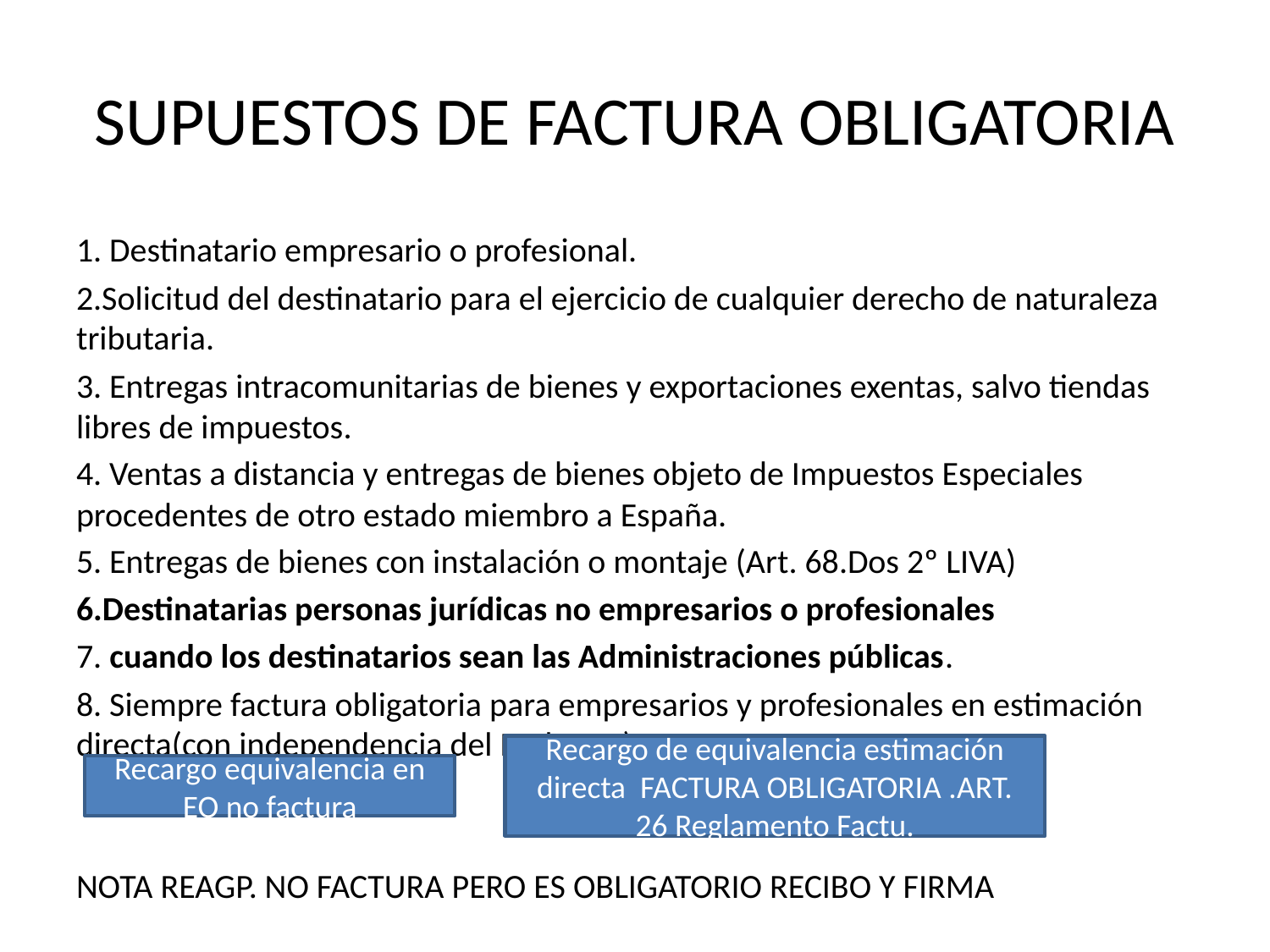

# SUPUESTOS DE FACTURA OBLIGATORIA
1. Destinatario empresario o profesional.
2.Solicitud del destinatario para el ejercicio de cualquier derecho de naturaleza tributaria.
3. Entregas intracomunitarias de bienes y exportaciones exentas, salvo tiendas libres de impuestos.
4. Ventas a distancia y entregas de bienes objeto de Impuestos Especiales procedentes de otro estado miembro a España.
5. Entregas de bienes con instalación o montaje (Art. 68.Dos 2º LIVA)
6.Destinatarias personas jurídicas no empresarios o profesionales
7. cuando los destinatarios sean las Administraciones públicas.
8. Siempre factura obligatoria para empresarios y profesionales en estimación directa(con independencia del R. de IVA).

NOTA REAGP. NO FACTURA PERO ES OBLIGATORIO RECIBO Y FIRMA

Recargo de equivalencia estimación directa  FACTURA OBLIGATORIA .ART. 26 Reglamento Factu.
Recargo equivalencia en EO no factura